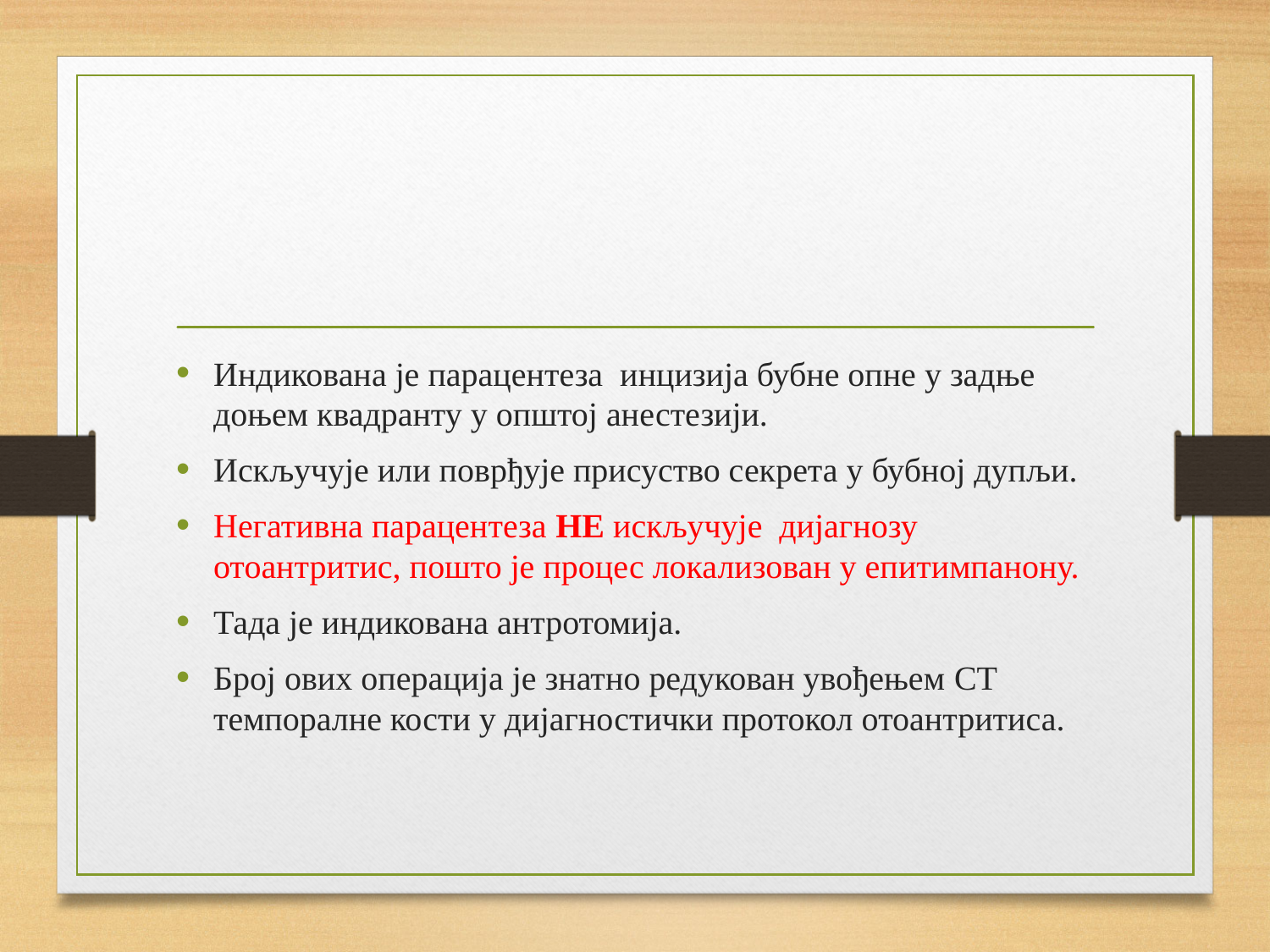

#
Индикована је парацентеза  инцизија бубне опне у задње доњем квадранту у општој анестезији.
Искључује или поврђује присуство секрета у бубној дупљи.
Негативна парацентеза НЕ искључује  дијагнозу отоантритис, пошто је процес локализован у епитимпанону.
Тада је индикована антротомија.
Број ових операција је знатно редукован увођењем CT темпоралне кости у дијагностички протокол отоантритиса.